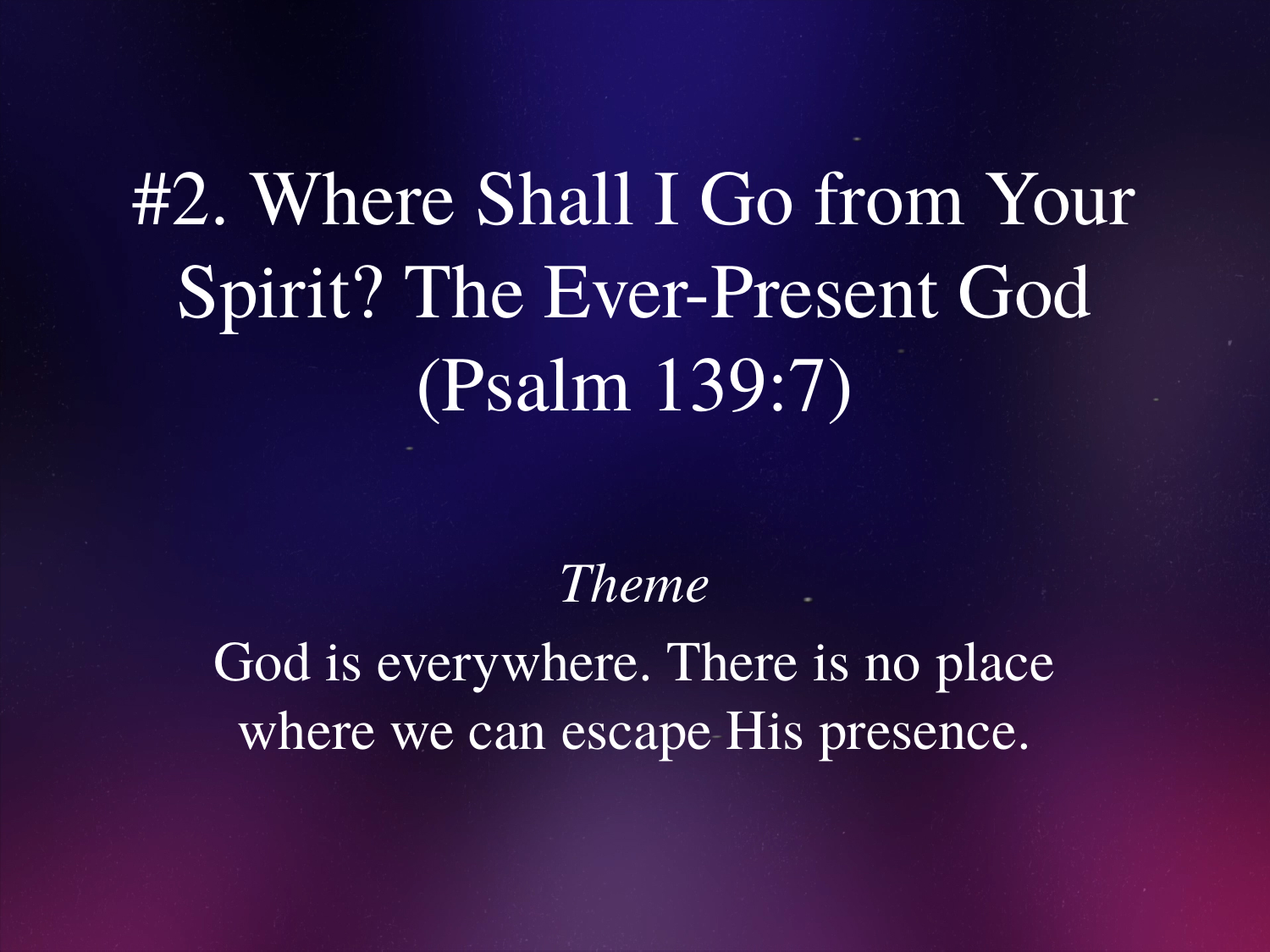

# #2. Where Shall I Go from Your Spirit? The Ever-Present God (Psalm 139:7)
Theme
God is everywhere. There is no place where we can escape His presence.